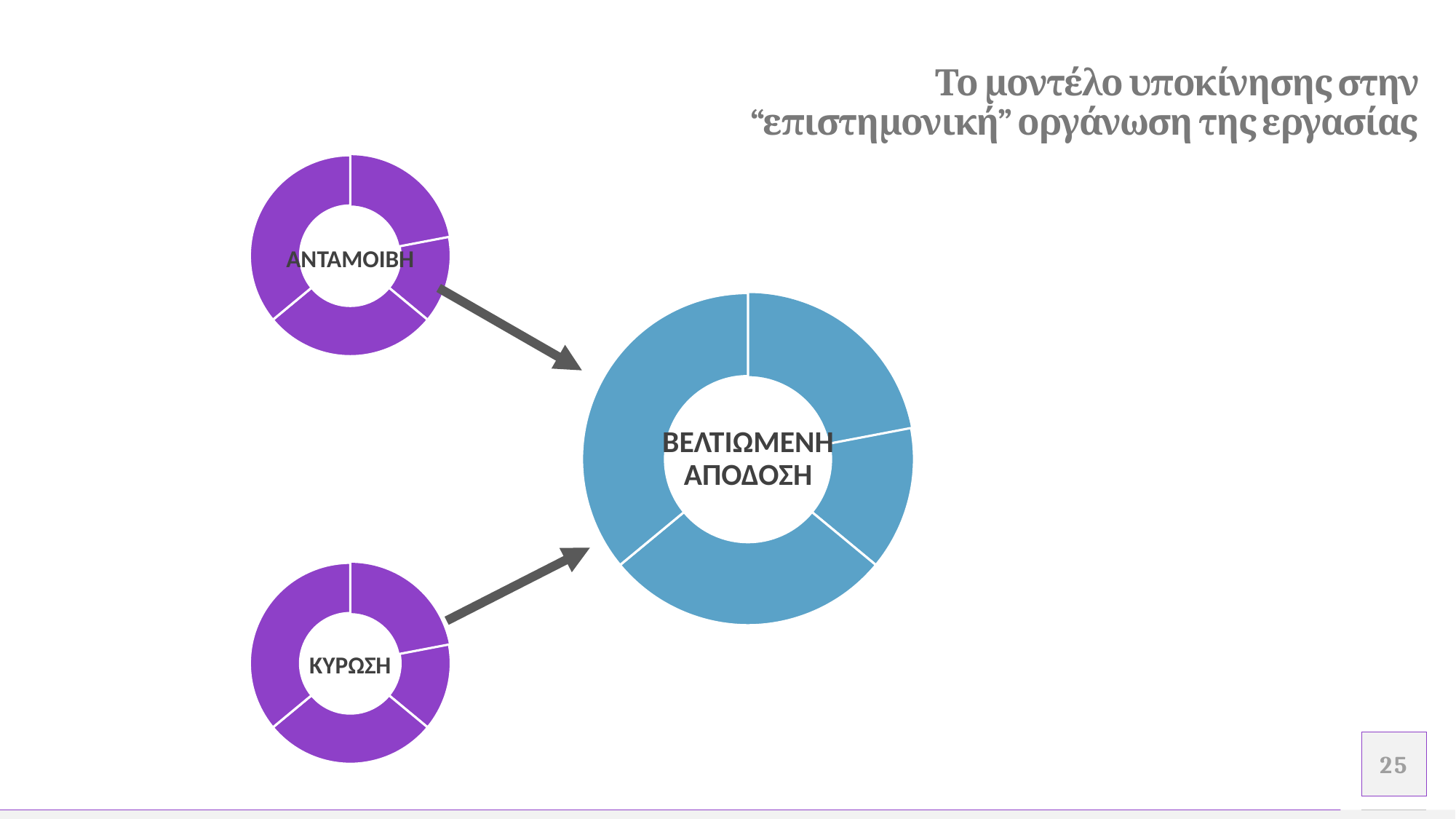

# Το μοντέλο υποκίνησης στην “επιστημονική” οργάνωση της εργασίας

### Chart

| Category | Πωλήσεις |
|---|---|
| 1ο Τρ. | 22.0 |
| 2ο Τρ. | 14.0 |
| 3ο Τρ. | 28.0 |
| 4ο Τρ. | 36.0 |
ΑΝΤΑΜΟΙΒΗ

### Chart

| Category | Πωλήσεις |
|---|---|
| 1ο Τρ. | 22.0 |
| 2ο Τρ. | 14.0 |
| 3ο Τρ. | 28.0 |
| 4ο Τρ. | 36.0 |
ΒΕΛΤΙΩΜΕΝΗ ΑΠΟΔΟΣΗ

### Chart

| Category | Πωλήσεις |
|---|---|
| 1ο Τρ. | 22.0 |
| 2ο Τρ. | 14.0 |
| 3ο Τρ. | 28.0 |
| 4ο Τρ. | 36.0 |
ΚΥΡΩΣΗ
.
.
25
Προσθέστε υποσέλιδο